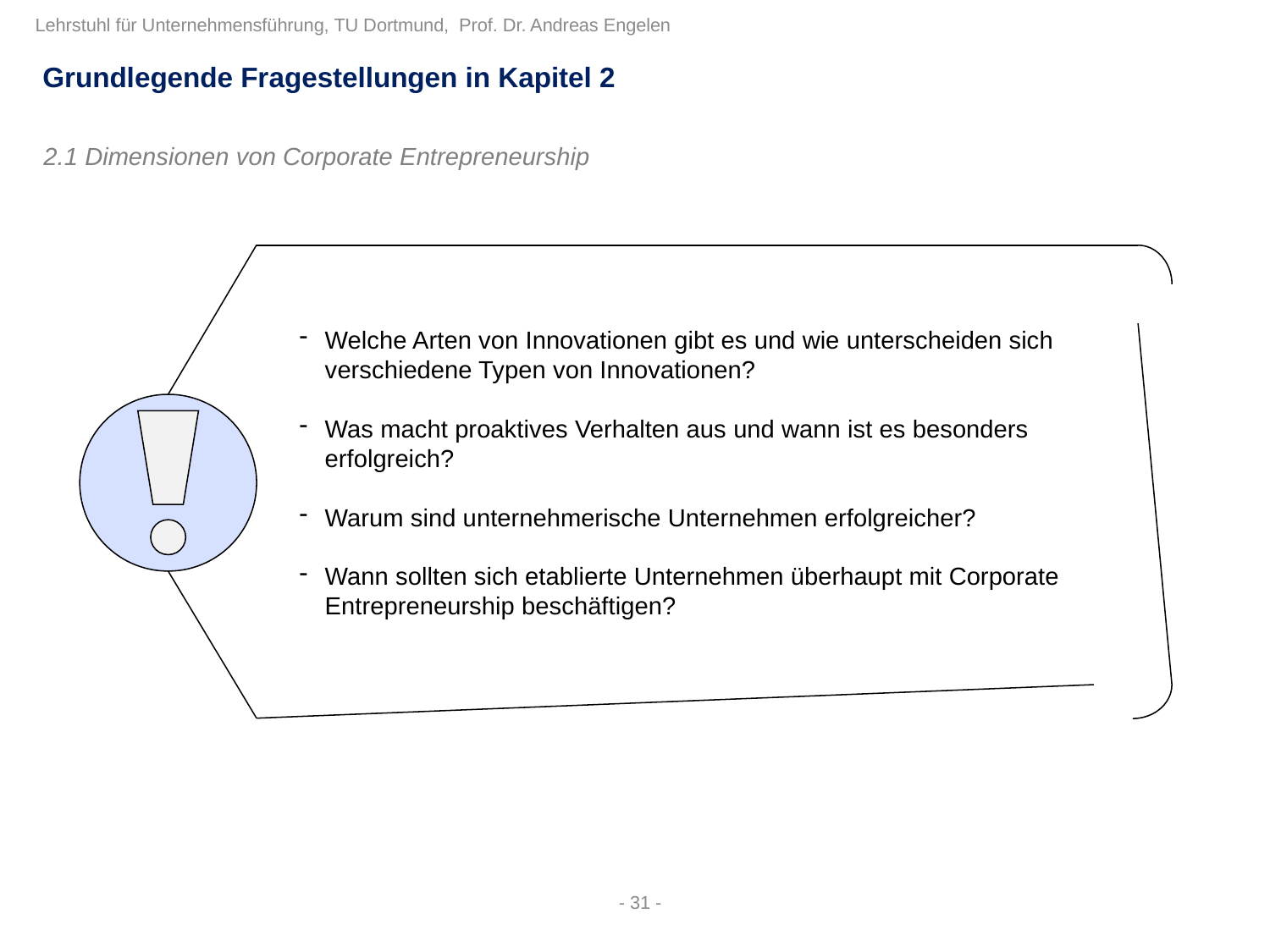

Grundlegende Fragestellungen in Kapitel 2
2.1 Dimensionen von Corporate Entrepreneurship

Welche Arten von Innovationen gibt es und wie unterscheiden sich verschiedene Typen von Innovationen?

Was macht proaktives Verhalten aus und wann ist es besonders erfolgreich?

Warum sind unternehmerische Unternehmen erfolgreicher?

Wann sollten sich etablierte Unternehmen überhaupt mit Corporate Entrepreneurship beschäftigen?

- 31 -